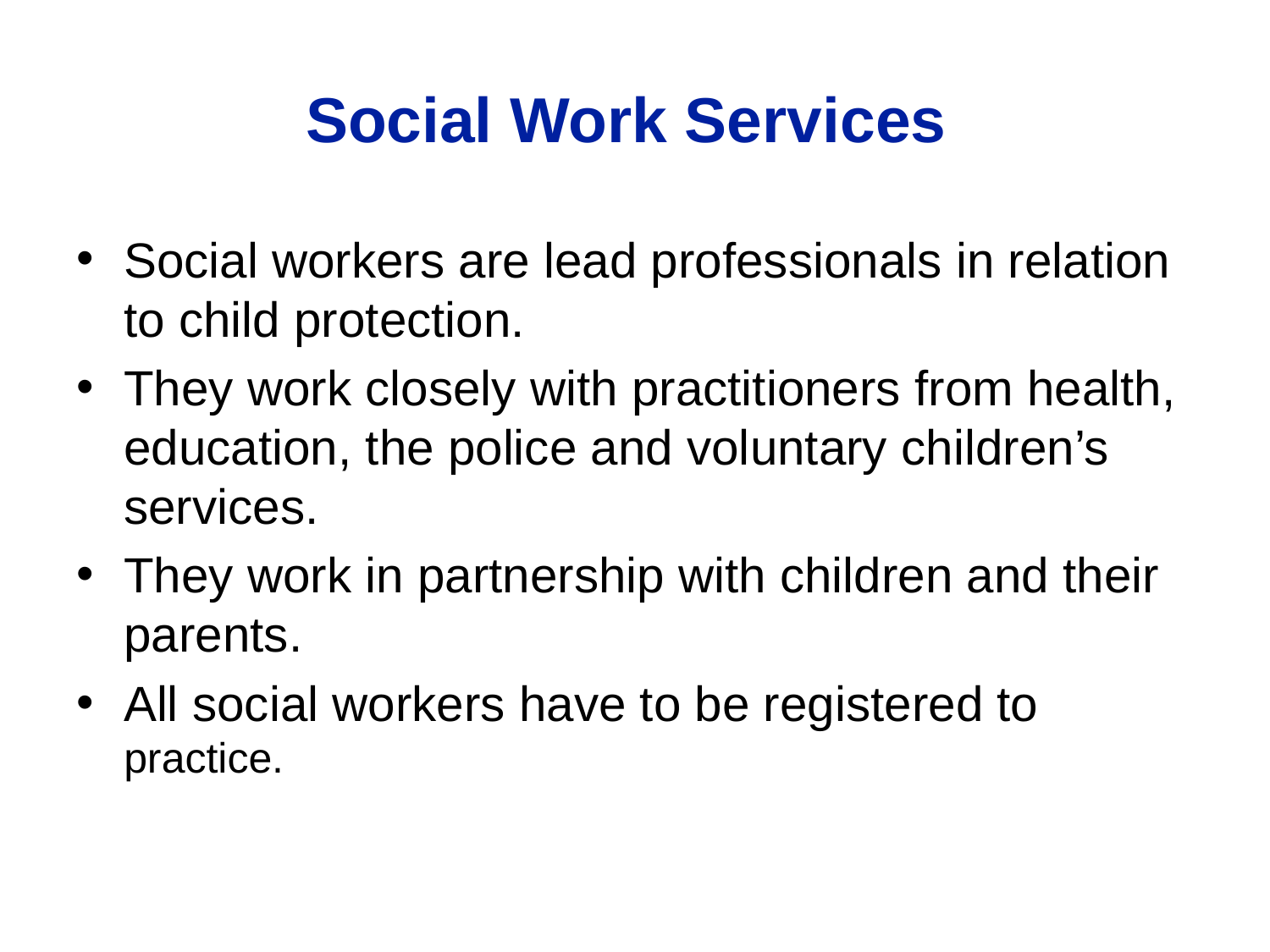

# Social Work Services
Social workers are lead professionals in relation to child protection.
They work closely with practitioners from health, education, the police and voluntary children’s services.
They work in partnership with children and their parents.
All social workers have to be registered to practice.